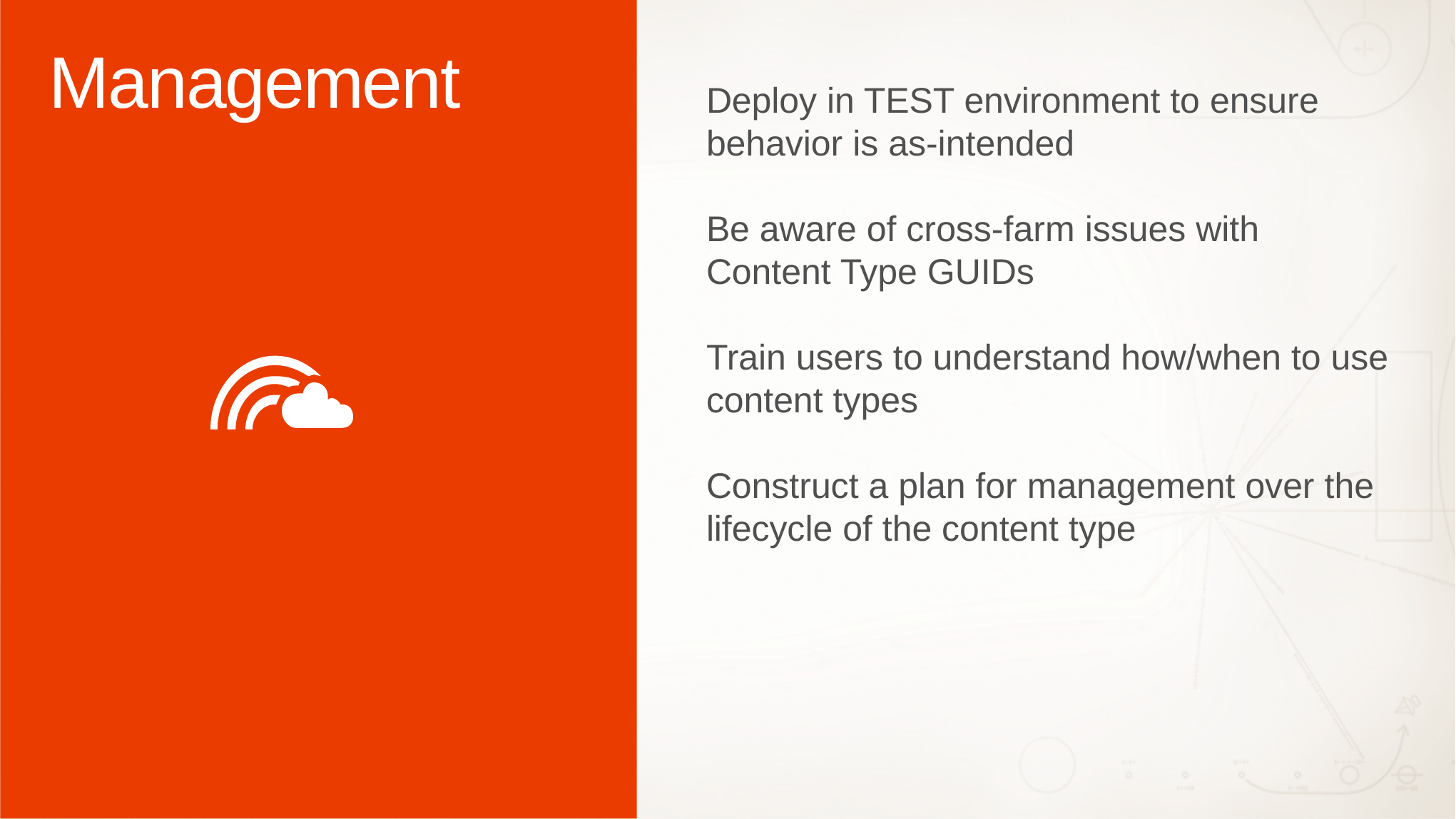

# Management
Deploy in TEST environment to ensure behavior is as-intended

Be aware of cross-farm issues with Content Type GUIDs

Train users to understand how/when to use content types

Construct a plan for management over the lifecycle of the content type